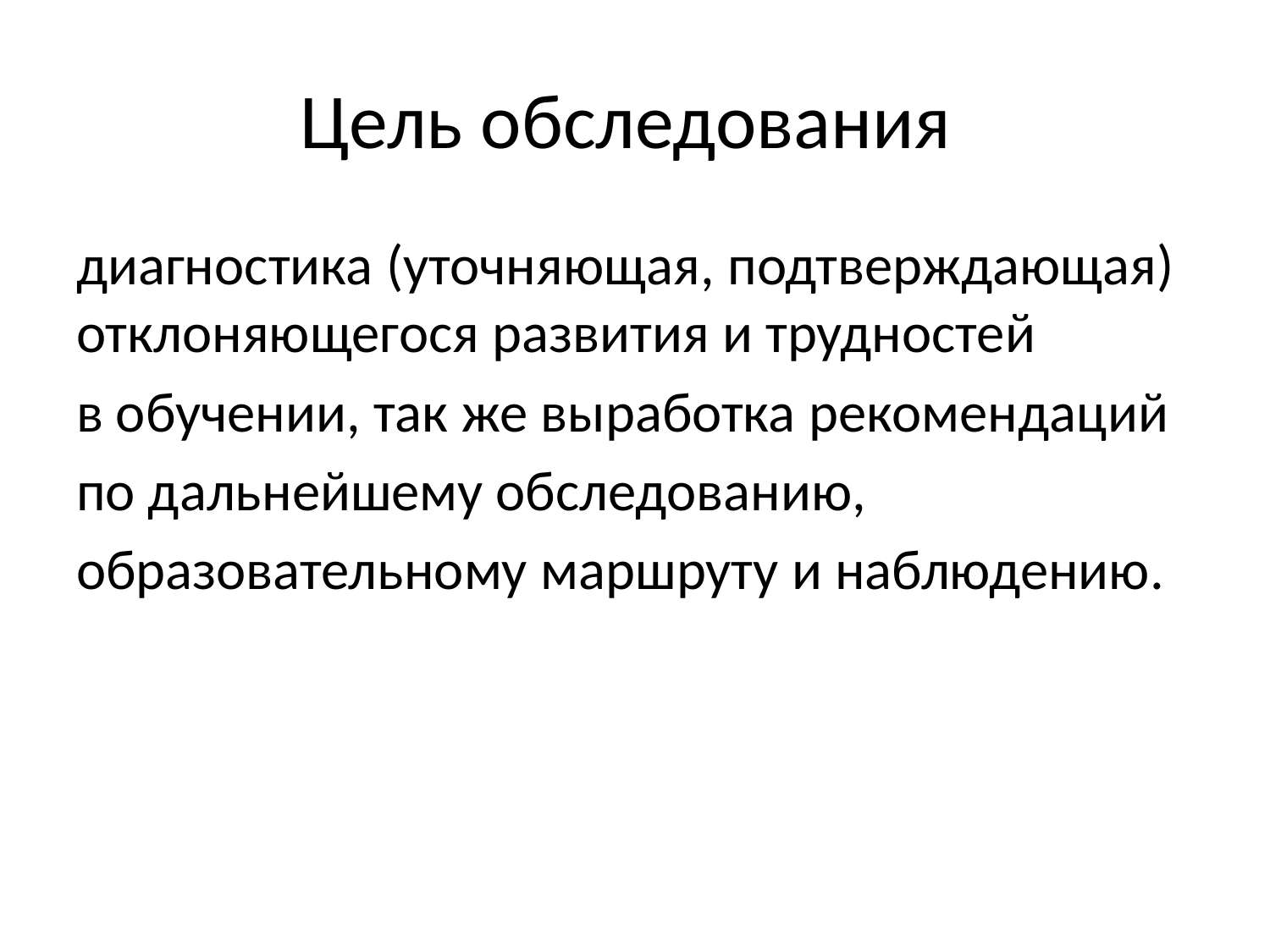

# Цель обследования
диагностика (уточняющая, подтверждающая)отклоняющегося развития и трудностей
в обучении, так же выработка рекомендаций
по дальнейшему обследованию,
образовательному маршруту и наблюдению.